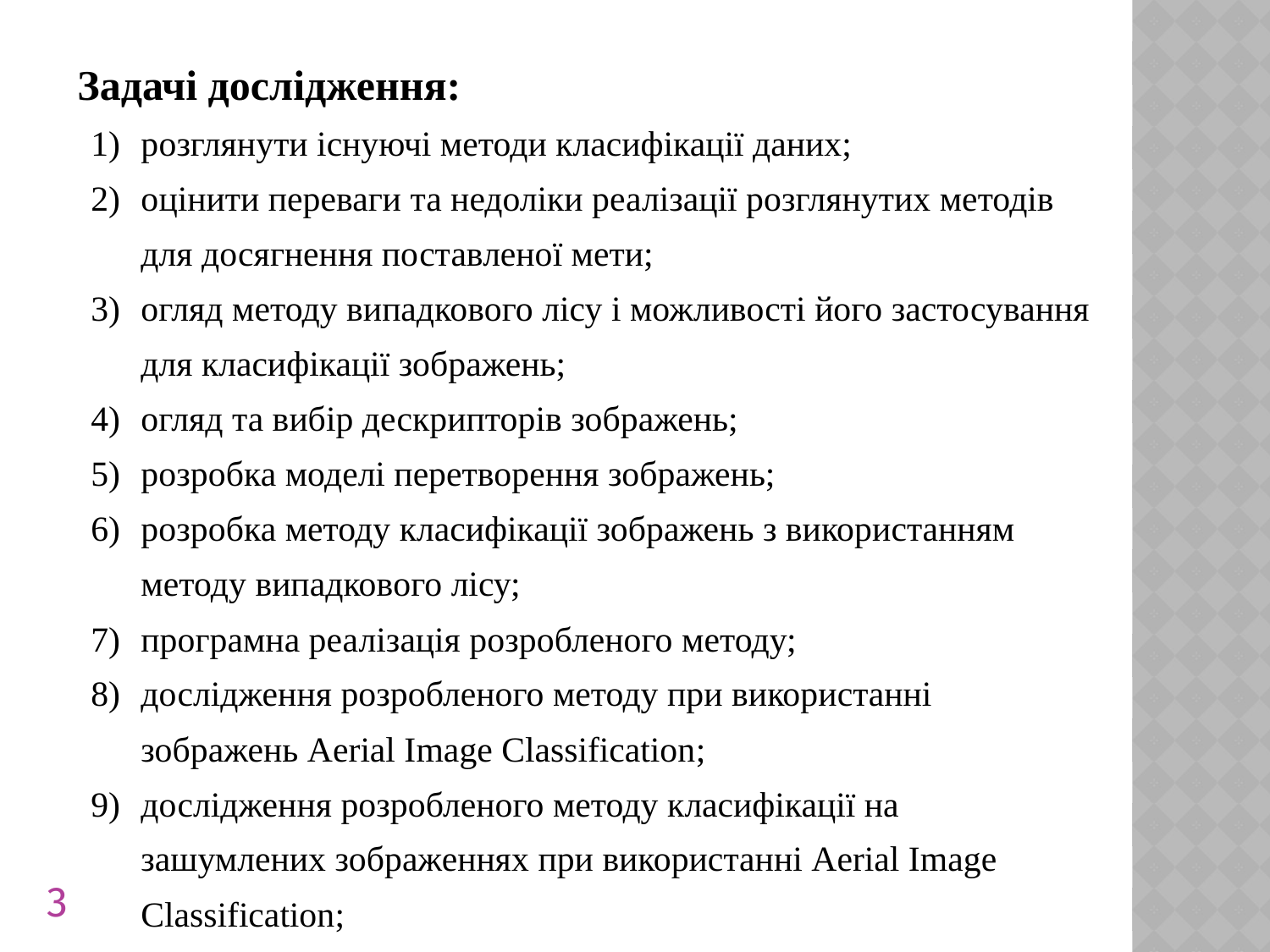

Задачі дослідження:
pозглянути існуючі методи класифікації даних;
оцінити переваги та недоліки реалізації розглянутих методів для досягнення поставленої мети;
огляд методу випадкового лісу і можливості його застосування для класифікації зображень;
огляд та вибір дескрипторів зображень;
розробка моделі перетворення зображень;
розробка методу класифікації зображень з використанням методу випадкового лісу;
програмна реалізація розробленого методу;
дослідження розробленого методу при використанні зображень Aerial Image Classification;
дослідження розробленого методу класифікації на зашумлених зображеннях при використанні Aerial Image Classification;

3